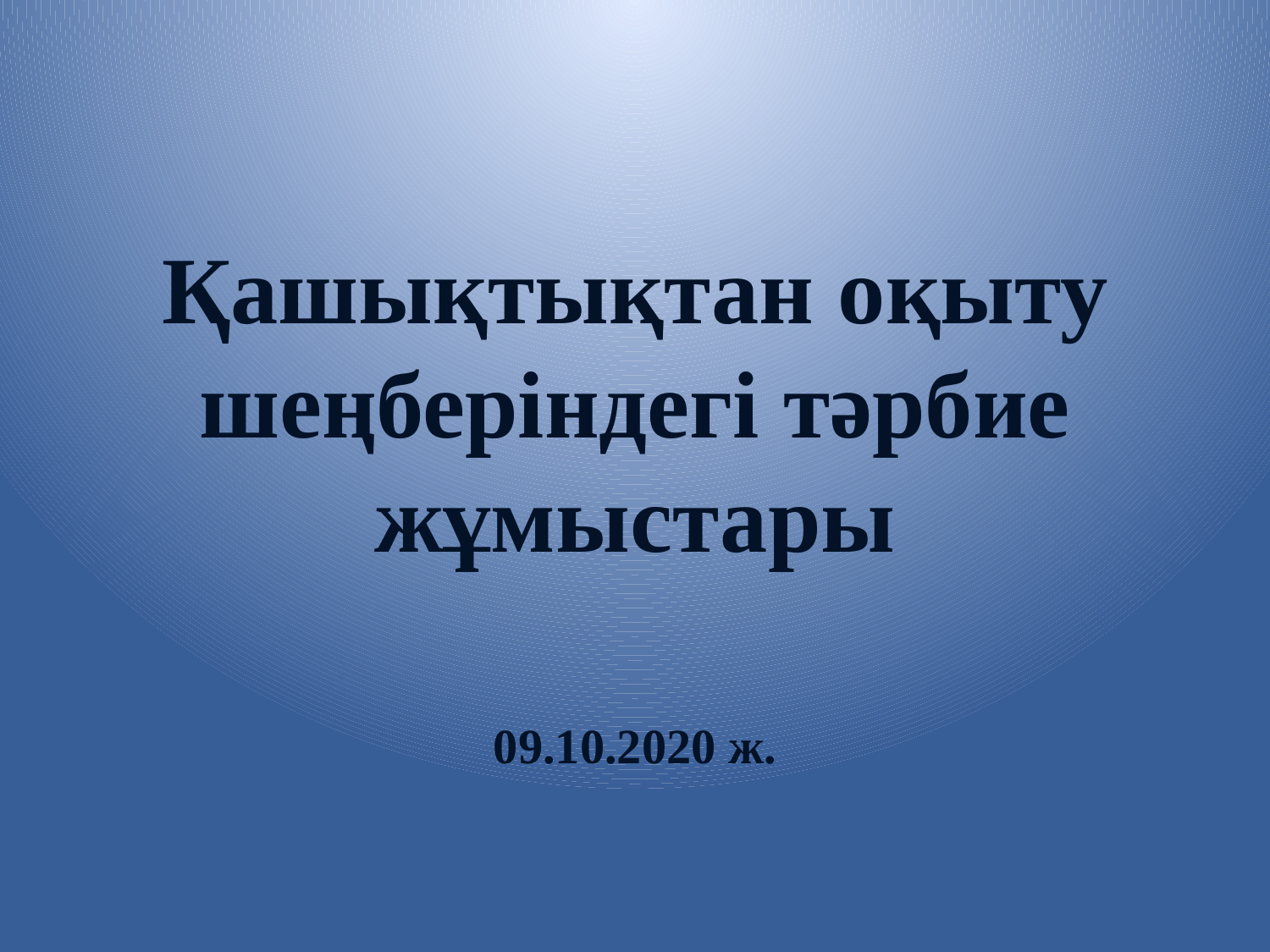

#
Қашықтықтан оқыту шеңберіндегі тәрбие жұмыстары

09.10.2020 ж.